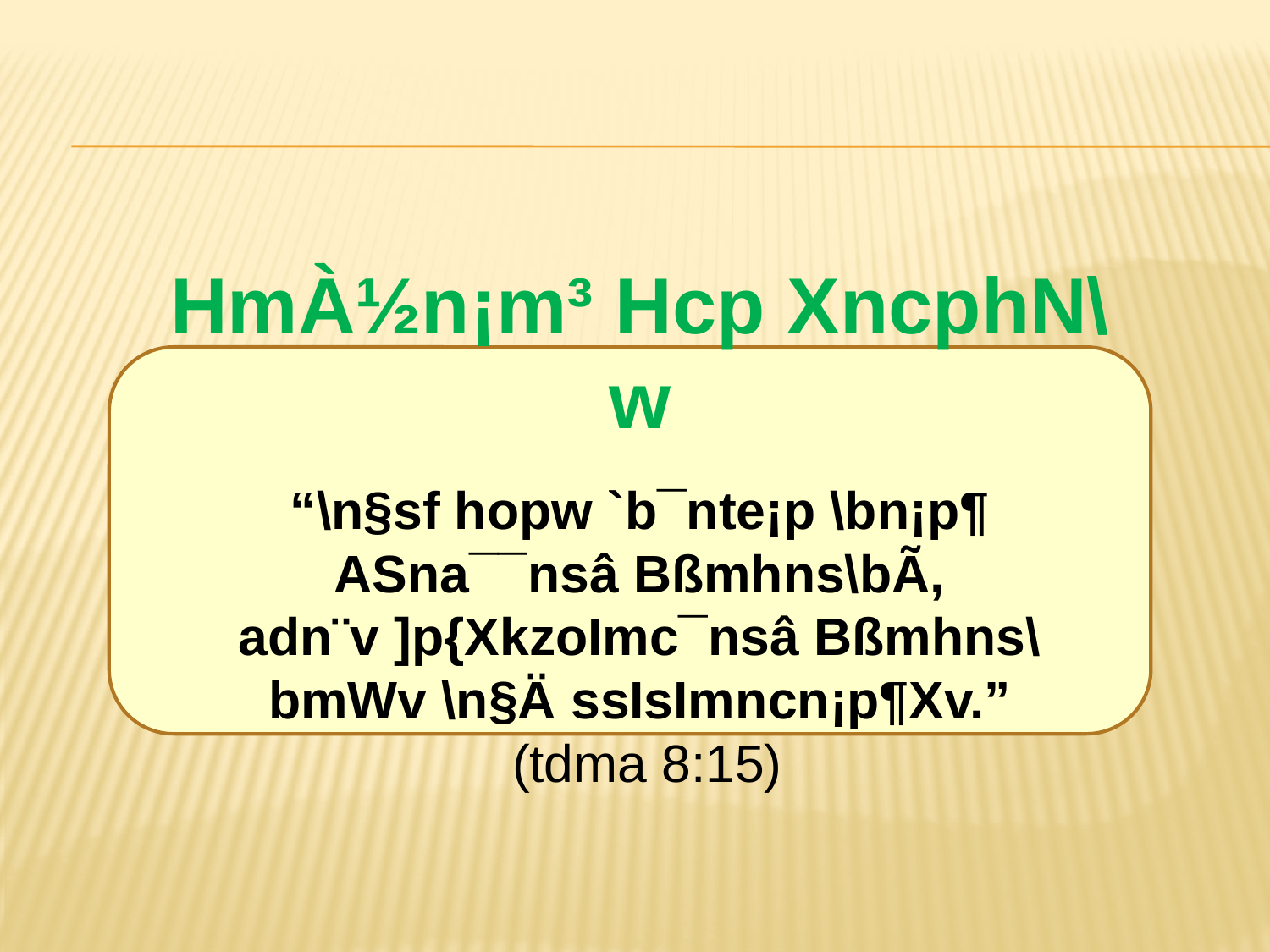

HmÀ½n¡m³ Hcp XncphN\w

“\n§sf ho­pw `b¯nte¡p \bn¡p¶ ASna¯¯nsâ Bßmhns\bÃ, adn¨v ]p{XkzoImc¯nsâ Bßmhns\bmWv \n§Ä ssIsIm­ncn¡p¶Xv.”
 (tdma 8:15)